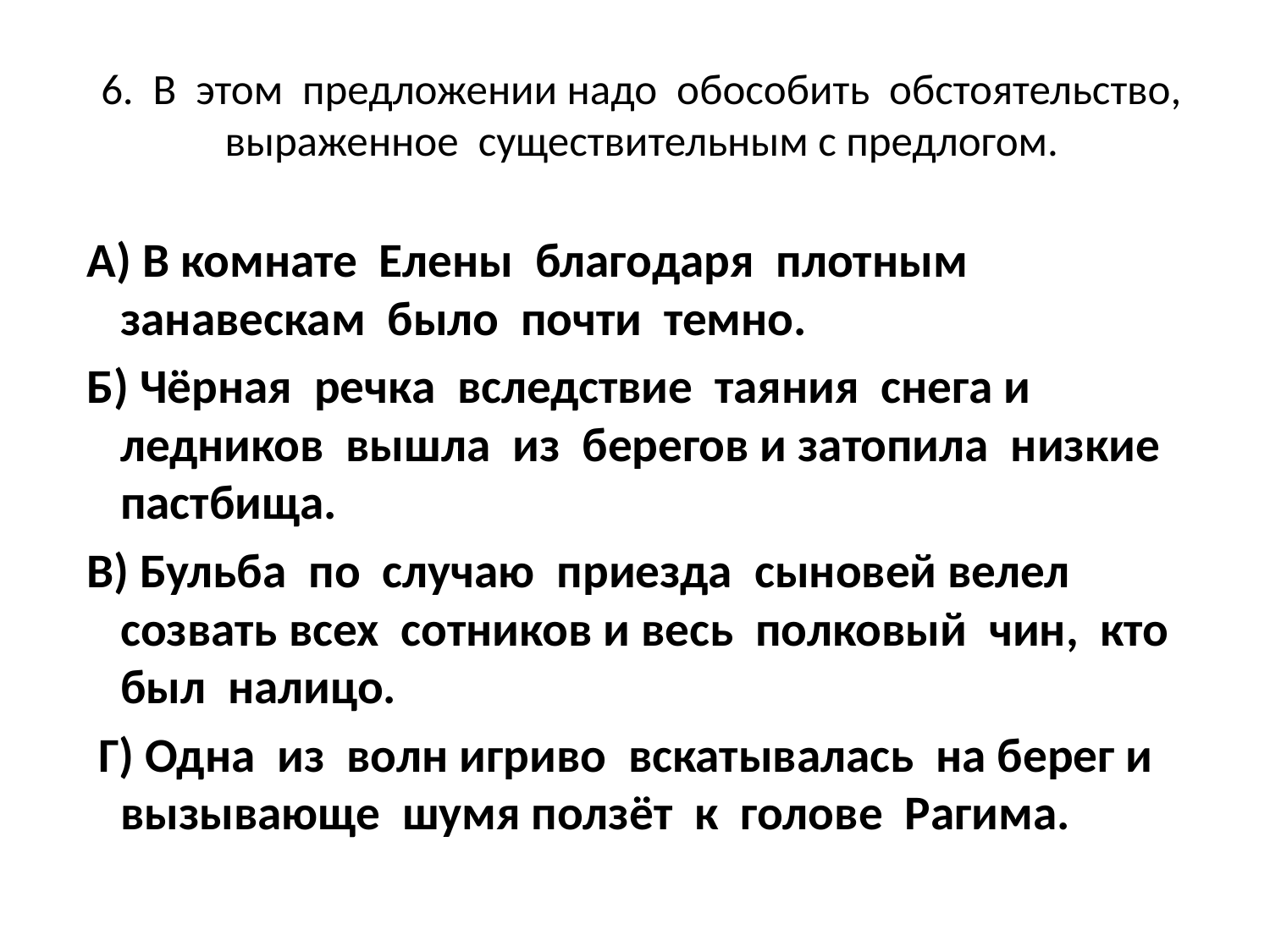

# 6.  В  этом  предложении надо  обособить  обстоятельство, выраженное  существительным с предлогом.
 А) В комнате  Елены  благодаря  плотным  занавескам  было  почти  темно.
 Б) Чёрная  речка  вследствие  таяния  снега и ледников  вышла  из  берегов и затопила  низкие  пастбища.
 В) Бульба  по  случаю  приезда  сыновей велел созвать всех  сотников и весь  полковый  чин,  кто  был  налицо.
  Г) Одна  из  волн игриво  вскатывалась  на берег и  вызывающе  шумя ползёт  к  голове  Рагима.